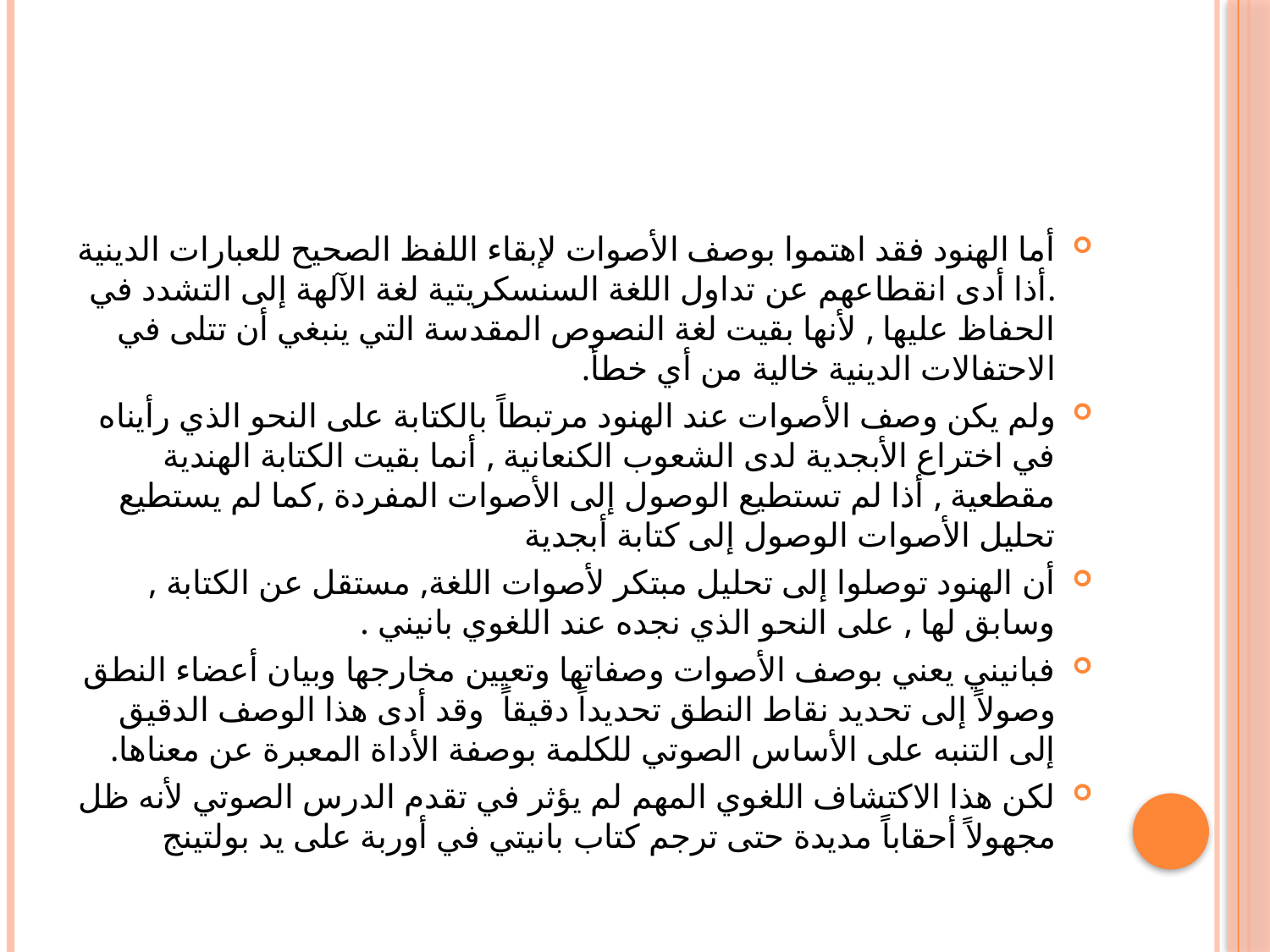

#
أما الهنود فقد اهتموا بوصف الأصوات لإبقاء اللفظ الصحيح للعبارات الدينية .أذا أدى انقطاعهم عن تداول اللغة السنسكريتية لغة الآلهة إلى التشدد في الحفاظ عليها , لأنها بقيت لغة النصوص المقدسة التي ينبغي أن تتلى في الاحتفالات الدينية خالية من أي خطأ.
ولم يكن وصف الأصوات عند الهنود مرتبطاً بالكتابة على النحو الذي رأيناه في اختراع الأبجدية لدى الشعوب الكنعانية , أنما بقيت الكتابة الهندية مقطعية , أذا لم تستطيع الوصول إلى الأصوات المفردة ,كما لم يستطيع تحليل الأصوات الوصول إلى كتابة أبجدية
أن الهنود توصلوا إلى تحليل مبتكر لأصوات اللغة, مستقل عن الكتابة , وسابق لها , على النحو الذي نجده عند اللغوي بانيني .
فبانيني يعني بوصف الأصوات وصفاتها وتعيين مخارجها وبيان أعضاء النطق وصولاً إلى تحديد نقاط النطق تحديداً دقيقاً  وقد أدى هذا الوصف الدقيق إلى التنبه على الأساس الصوتي للكلمة بوصفة الأداة المعبرة عن معناها.
لكن هذا الاكتشاف اللغوي المهم لم يؤثر في تقدم الدرس الصوتي لأنه ظل مجهولاً أحقاباً مديدة حتى ترجم كتاب بانيتي في أوربة على يد بولتينج